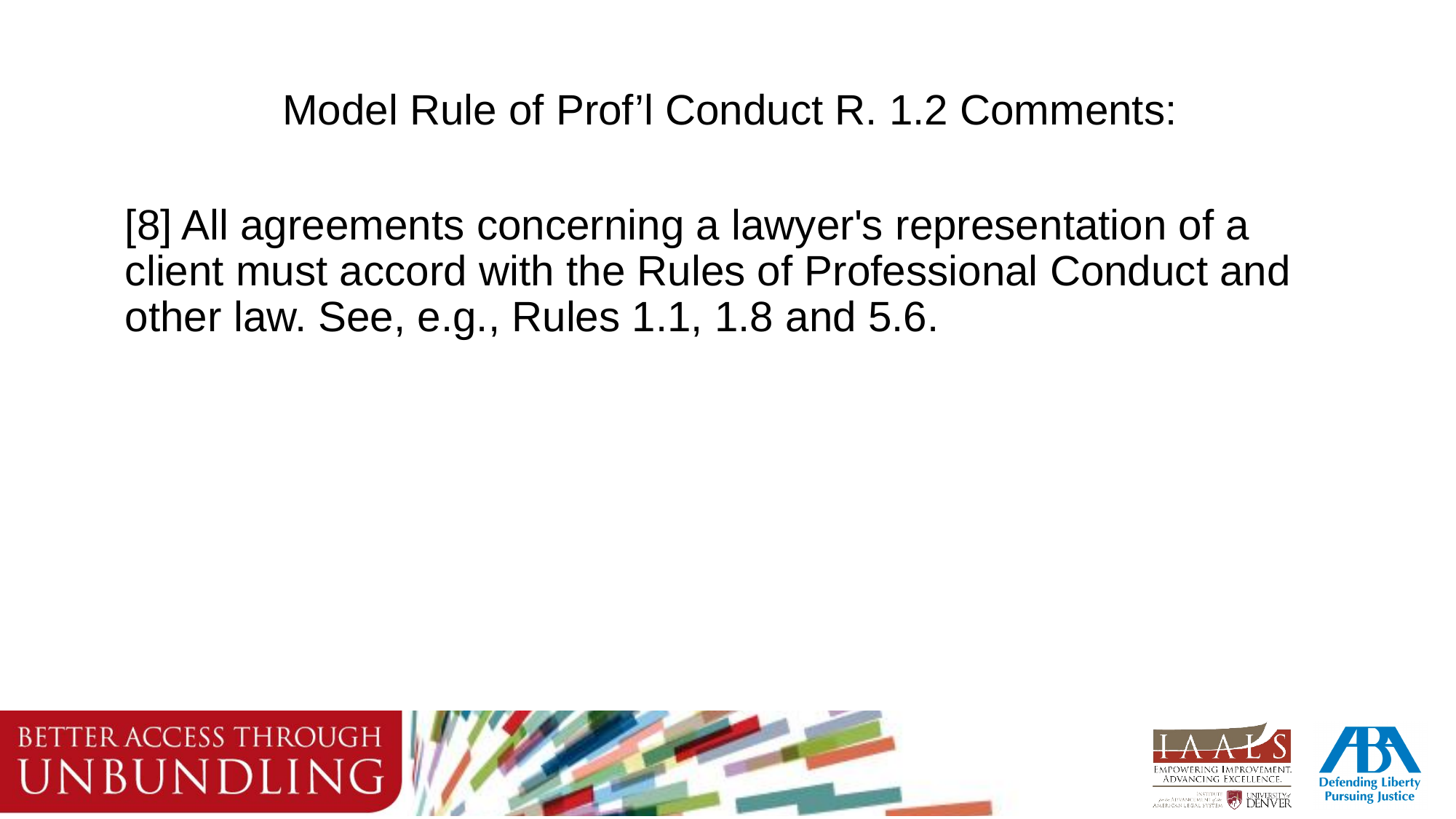

Model Rule of Prof’l Conduct R. 1.2 Comments:

[8] All agreements concerning a lawyer's representation of a client must accord with the Rules of Professional Conduct and other law. See, e.g., Rules 1.1, 1.8 and 5.6.